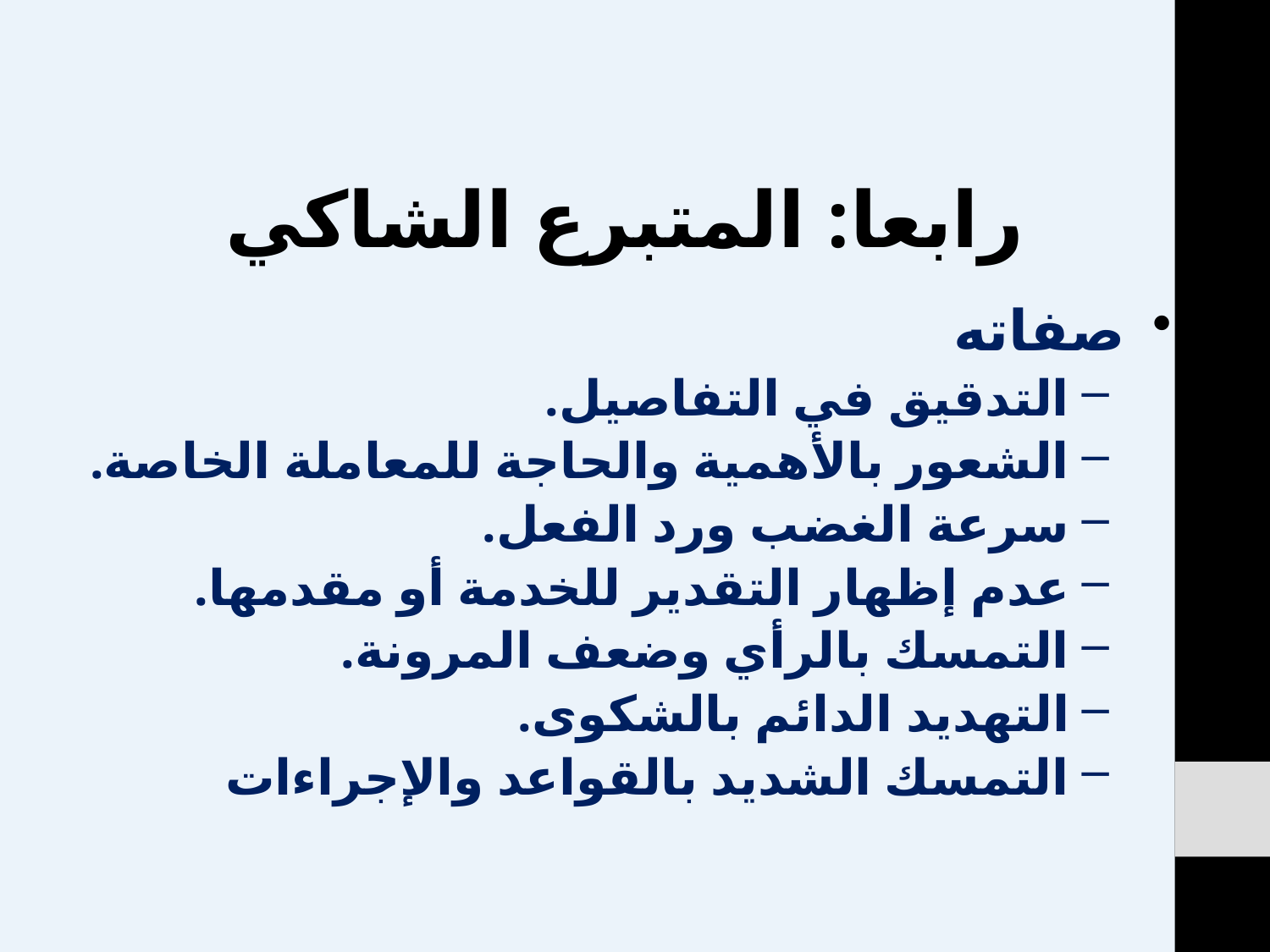

رابعا: المتبرع الشاكي
صفاته
التدقيق في التفاصيل.
الشعور بالأهمية والحاجة للمعاملة الخاصة.
سرعة الغضب ورد الفعل.
عدم إظهار التقدير للخدمة أو مقدمها.
التمسك بالرأي وضعف المرونة.
التهديد الدائم بالشكوى.
التمسك الشديد بالقواعد والإجراءات